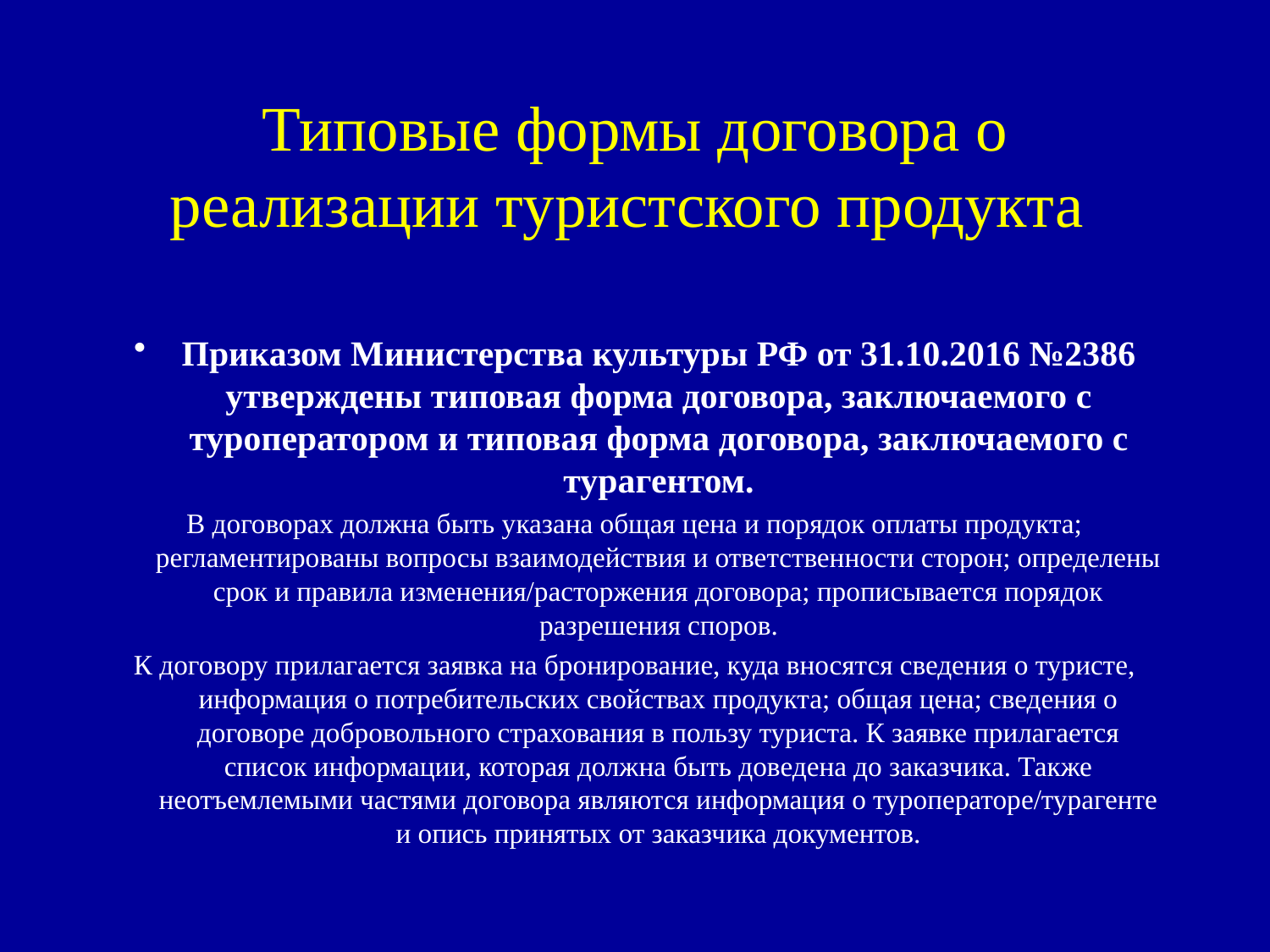

# Типовые формы договора о реализации туристского продукта

Приказом Министерства культуры РФ от 31.10.2016 №2386 утверждены типовая форма договора, заключаемого с туроператором и типовая форма договора, заключаемого с турагентом.
В договорах должна быть указана общая цена и порядок оплаты продукта; регламентированы вопросы взаимодействия и ответственности сторон; определены срок и правила изменения/расторжения договора; прописывается порядок разрешения споров.
К договору прилагается заявка на бронирование, куда вносятся сведения о туристе, информация о потребительских свойствах продукта; общая цена; сведения о договоре добровольного страхования в пользу туриста. К заявке прилагается список информации, которая должна быть доведена до заказчика. Также неотъемлемыми частями договора являются информация о туроператоре/турагенте и опись принятых от заказчика документов.